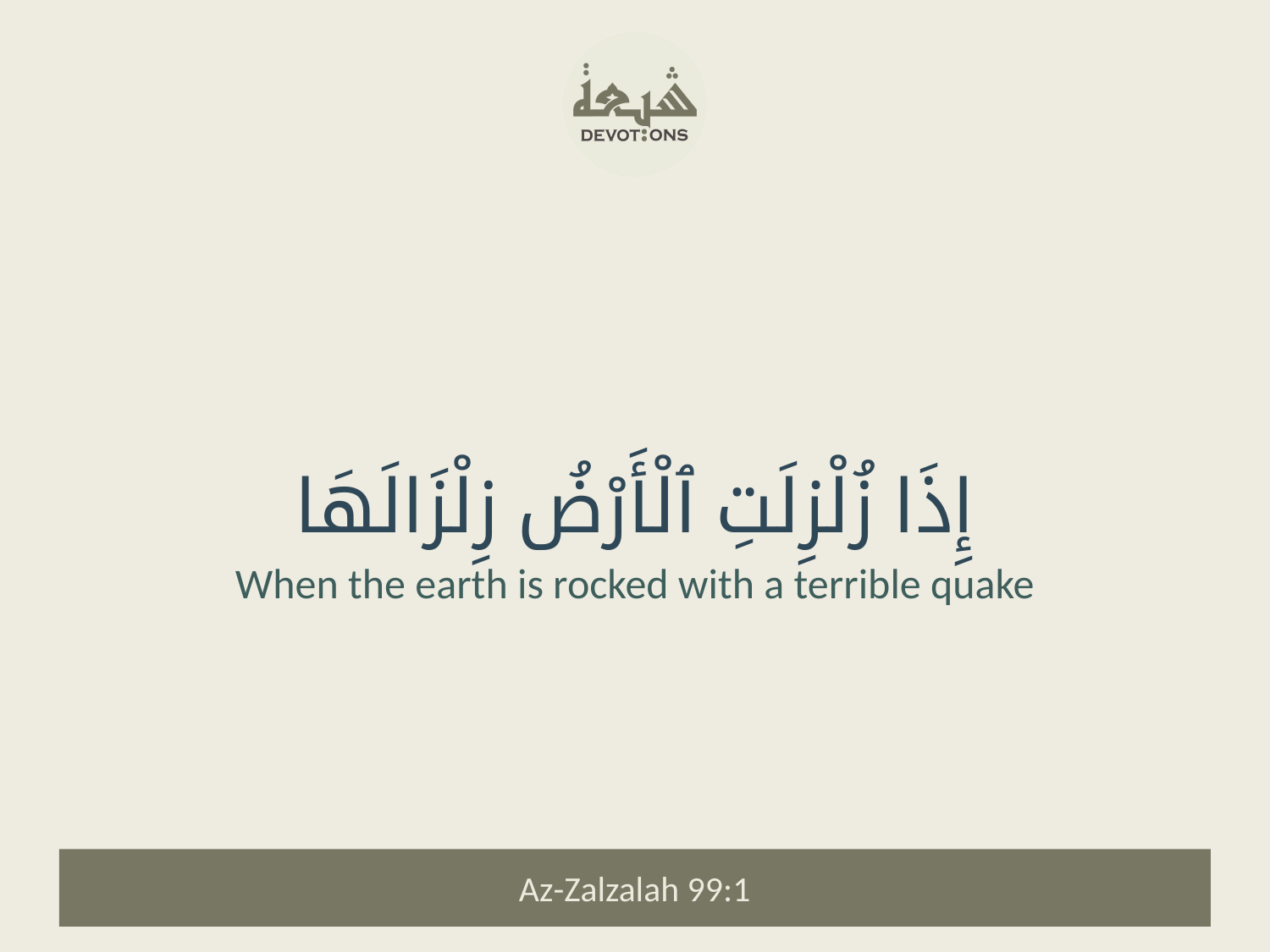

إِذَا زُلْزِلَتِ ٱلْأَرْضُ زِلْزَالَهَا
When the earth is rocked with a terrible quake
Az-Zalzalah 99:1